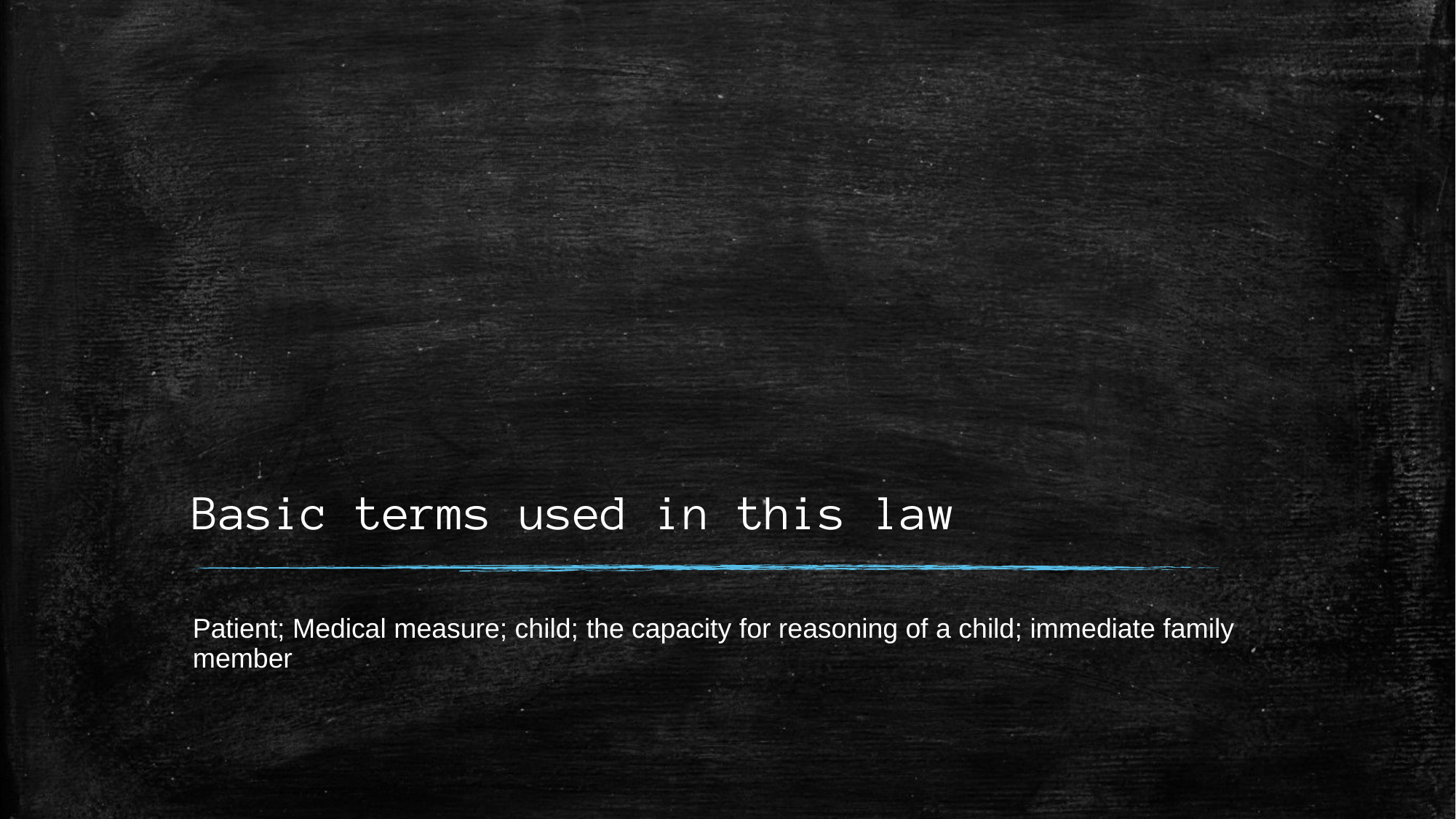

# Basic terms used in this law
Patient; Medical measure; child; the capacity for reasoning of a child; immediate family member